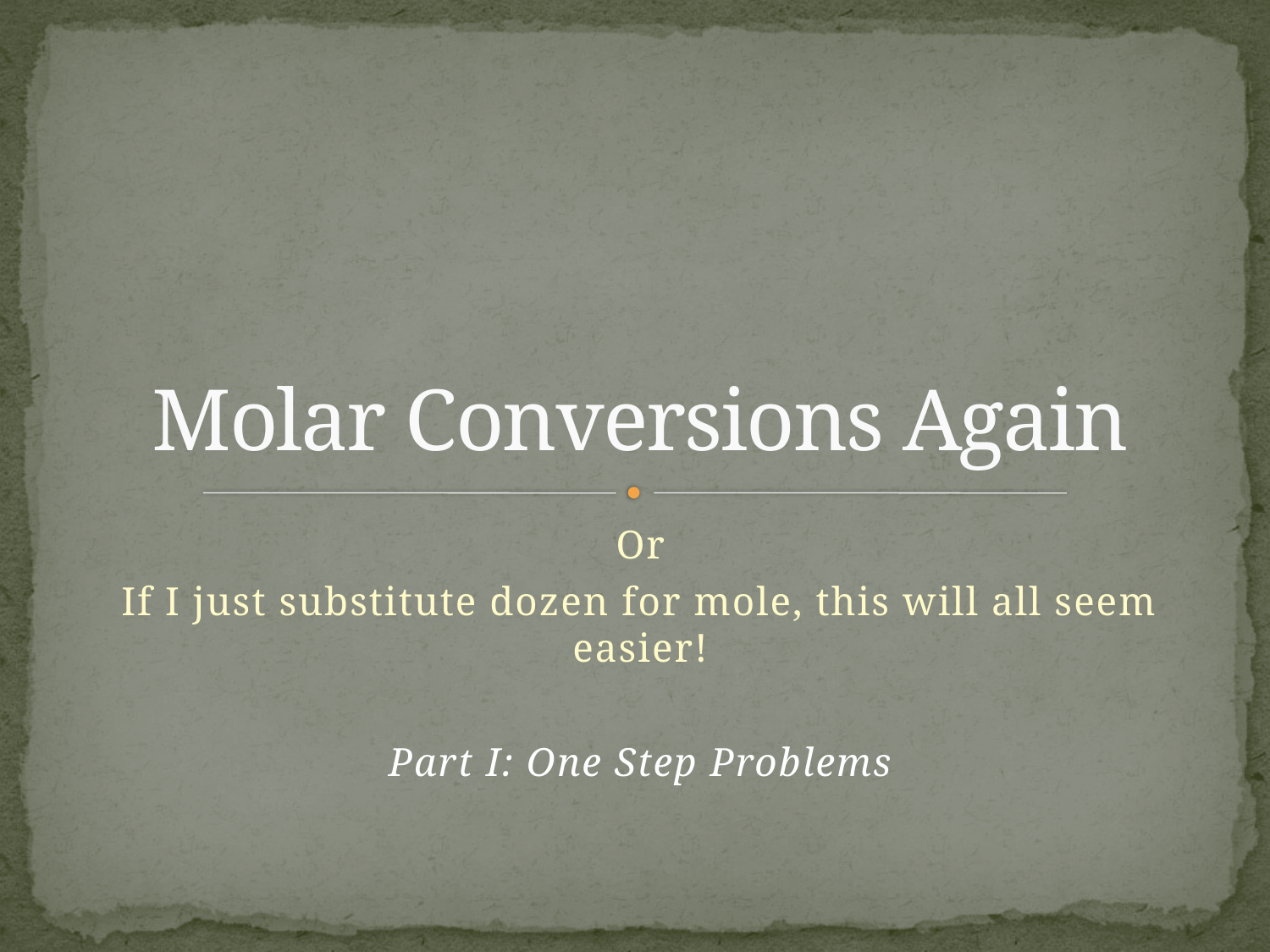

# Molar Conversions Again
Or
If I just substitute dozen for mole, this will all seem easier!

Part I: One Step Problems